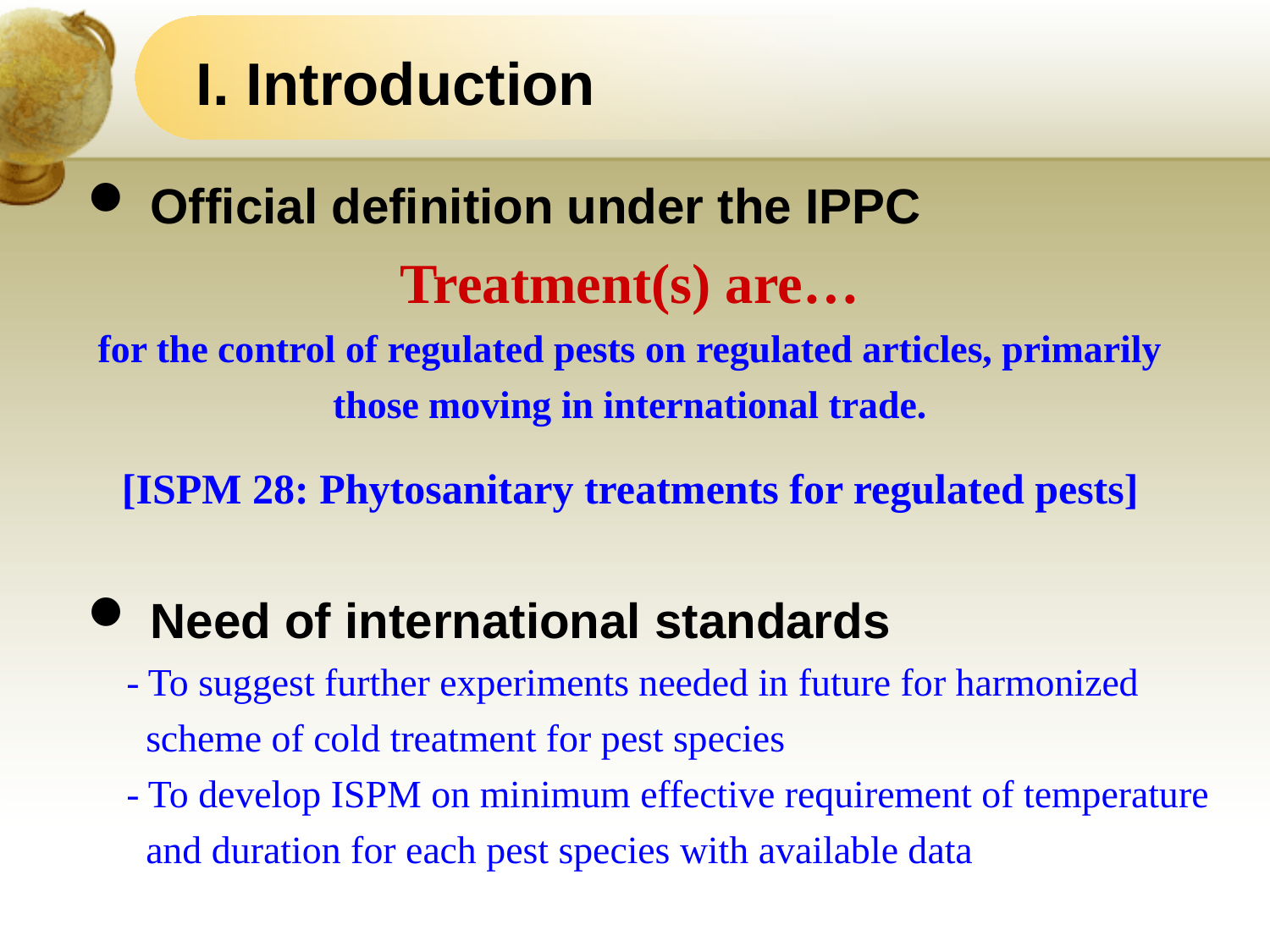

I. Introduction
 Official definition under the IPPC
Treatment(s) are…
for the control of regulated pests on regulated articles, primarily those moving in international trade.

 [ISPM 28: Phytosanitary treatments for regulated pests]
 Need of international standards
    - To suggest further experiments needed in future for harmonized
      scheme of cold treatment for pest species
    - To develop ISPM on minimum effective requirement of temperature
      and duration for each pest species with available data